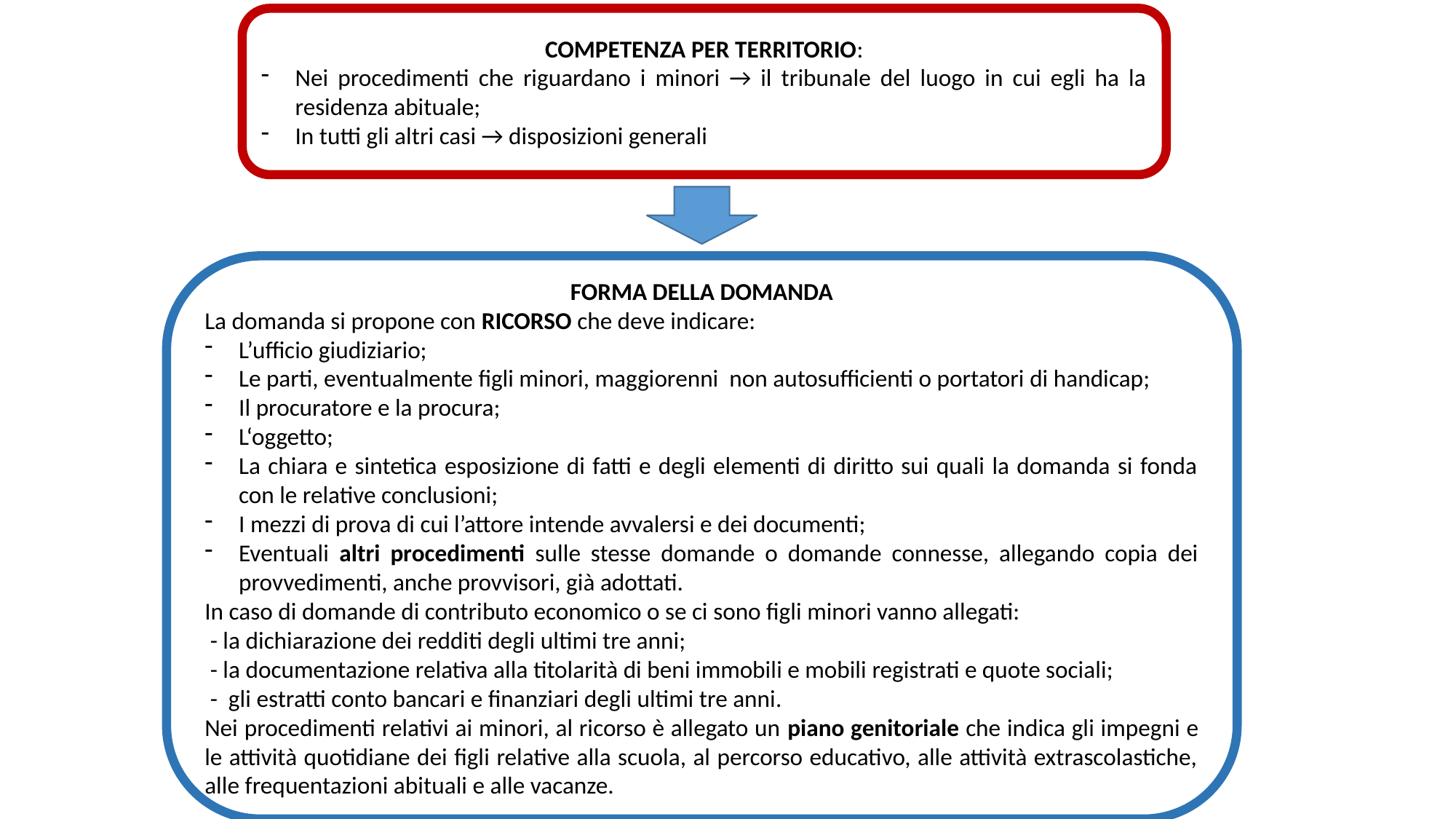

COMPETENZA PER TERRITORIO:
Nei procedimenti che riguardano i minori → il tribunale del luogo in cui egli ha la residenza abituale;
In tutti gli altri casi → disposizioni generali

FORMA DELLA DOMANDA
La domanda si propone con RICORSO che deve indicare:
L’ufficio giudiziario;
Le parti, eventualmente figli minori, maggiorenni  non autosufficienti o portatori di handicap;
Il procuratore e la procura;
L‘oggetto;
La chiara e sintetica esposizione di fatti e degli elementi di diritto sui quali la domanda si fonda con le relative conclusioni;
I mezzi di prova di cui l’attore intende avvalersi e dei documenti;
Eventuali altri procedimenti sulle stesse domande o domande connesse, allegando copia dei provvedimenti, anche provvisori, già adottati.
In caso di domande di contributo economico o se ci sono figli minori vanno allegati:
 - la dichiarazione dei redditi degli ultimi tre anni;
 - la documentazione relativa alla titolarità di beni immobili e mobili registrati e quote sociali;
 -  gli estratti conto bancari e finanziari degli ultimi tre anni.
Nei procedimenti relativi ai minori, al ricorso è allegato un piano genitoriale che indica gli impegni e le attività quotidiane dei figli relative alla scuola, al percorso educativo, alle attività extrascolastiche, alle frequentazioni abituali e alle vacanze.

-